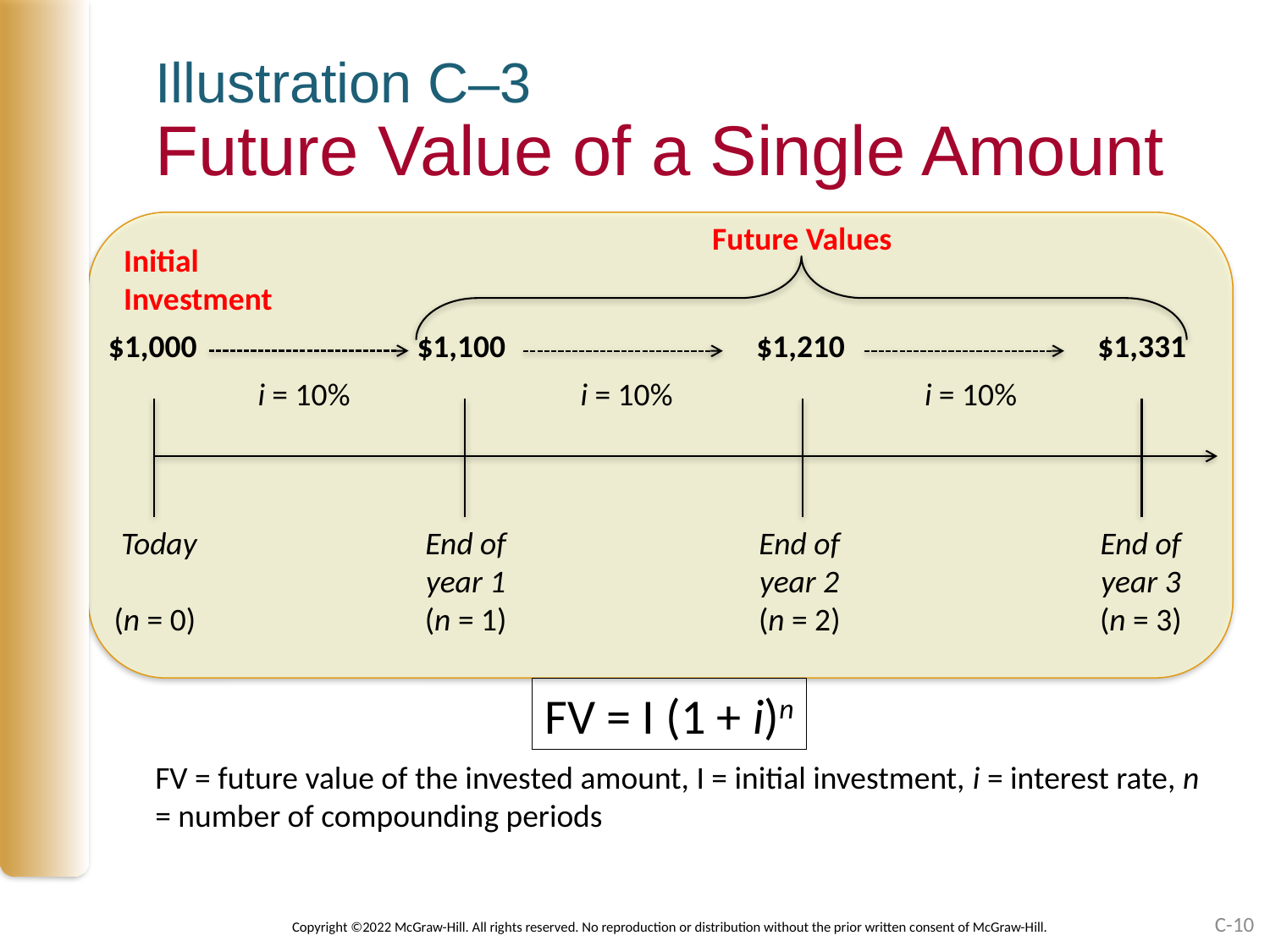

# Illustration C–3 Future Value of a Single Amount

Future Values
Initial
Investment
$1,000
$1,100
$1,210
$1,331
i = 10%                                i = 10%                                   i = 10%
 End of
year 2
(n = 2)
 End of
year 3
(n = 3)
 Today

(n = 0)
 End of
year 1
(n = 1)
FV = I (1 + i)n
FV = future value of the invested amount, I = initial investment, i = interest rate, n = number of compounding periods

C-10
Copyright ©2022 McGraw-Hill. All rights reserved. No reproduction or distribution without the prior written consent of McGraw-Hill.